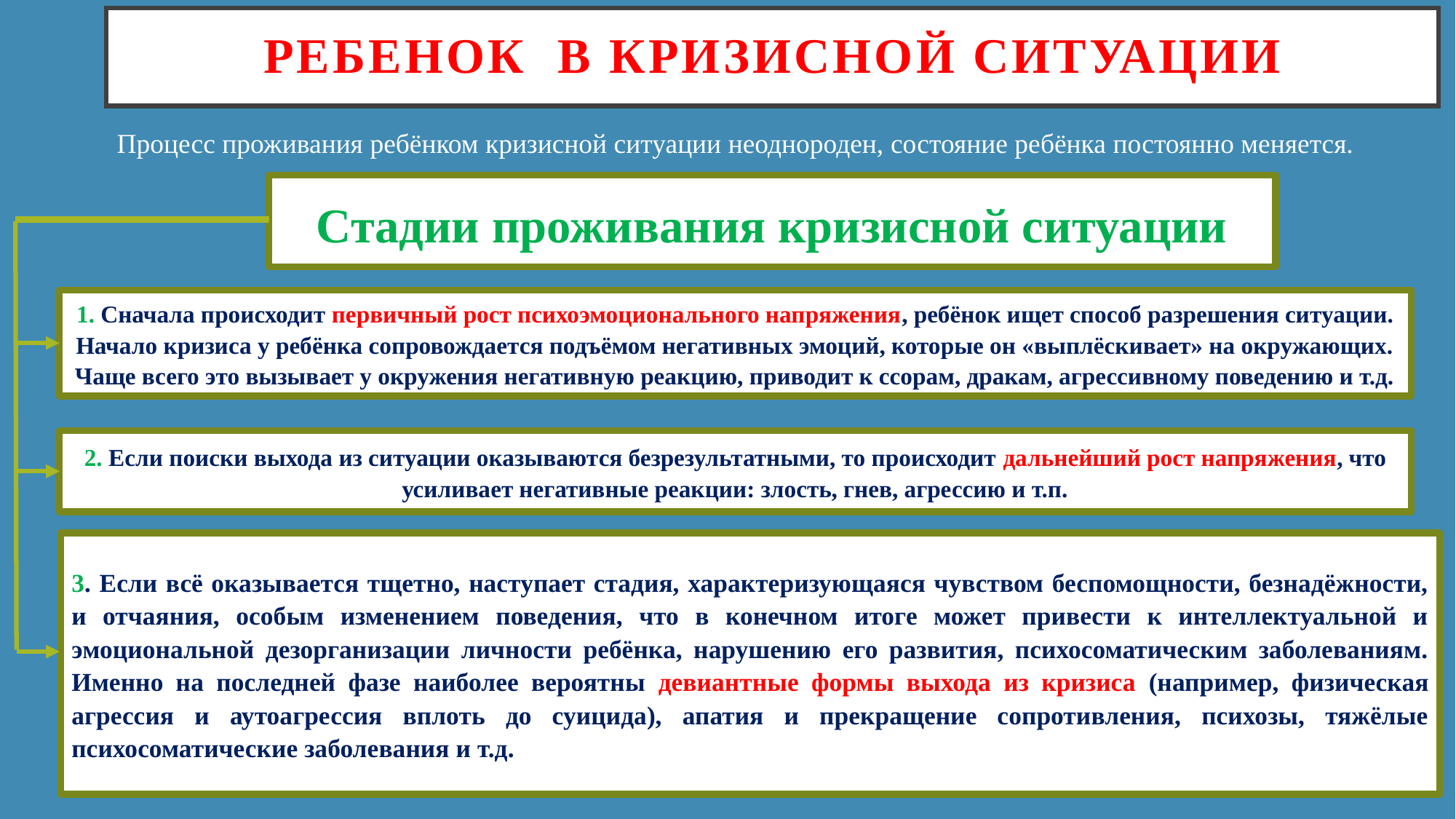

# Ребенок  в кризисной ситуации
Процесс проживания ребёнком кризисной ситуации неоднороден, состояние ребёнка постоянно меняется.
Стадии проживания кризисной ситуации
Сначала происходит первичный рост психоэмоционального напряжения, ребёнок ищет способ разрешения ситуации. Начало кризиса у ребёнка сопровождается подъёмом негативных эмоций, которые он «выплёскивает» на окружающих. Чаще всего это вызывает у окружения негативную реакцию, приводит к ссорам, дракам, агрессивному поведению и т.д.
1. Сначала происходит первичный рост психоэмоционального напряжения, ребёнок ищет способ разрешения ситуации. Начало кризиса у ребёнка сопровождается подъёмом негативных эмоций, которые он «выплёскивает» на окружающих. Чаще всего это вызывает у окружения негативную реакцию, приводит к ссорам, дракам, агрессивному поведению и т.д.
2. Если поиски выхода из ситуации оказываются безрезультатными, то происходит дальнейший рост напряжения, что усиливает негативные реакции: злость, гнев, агрессию и т.п.
3. Если всё оказывается тщетно, наступает стадия, характеризующаяся чувством беспомощности, безнадёжности, и отчаяния, особым изменением поведения, что в конечном итоге может привести к интеллектуальной и эмоциональной дезорганизации личности ребёнка, нарушению его развития, психосоматическим заболеваниям. Именно на последней фазе наиболее вероятны девиантные формы выхода из кризиса (например, физическая агрессия и аутоагрессия вплоть до суицида), апатия и прекращение сопротивления, психозы, тяжёлые психосоматические заболевания и т.д.